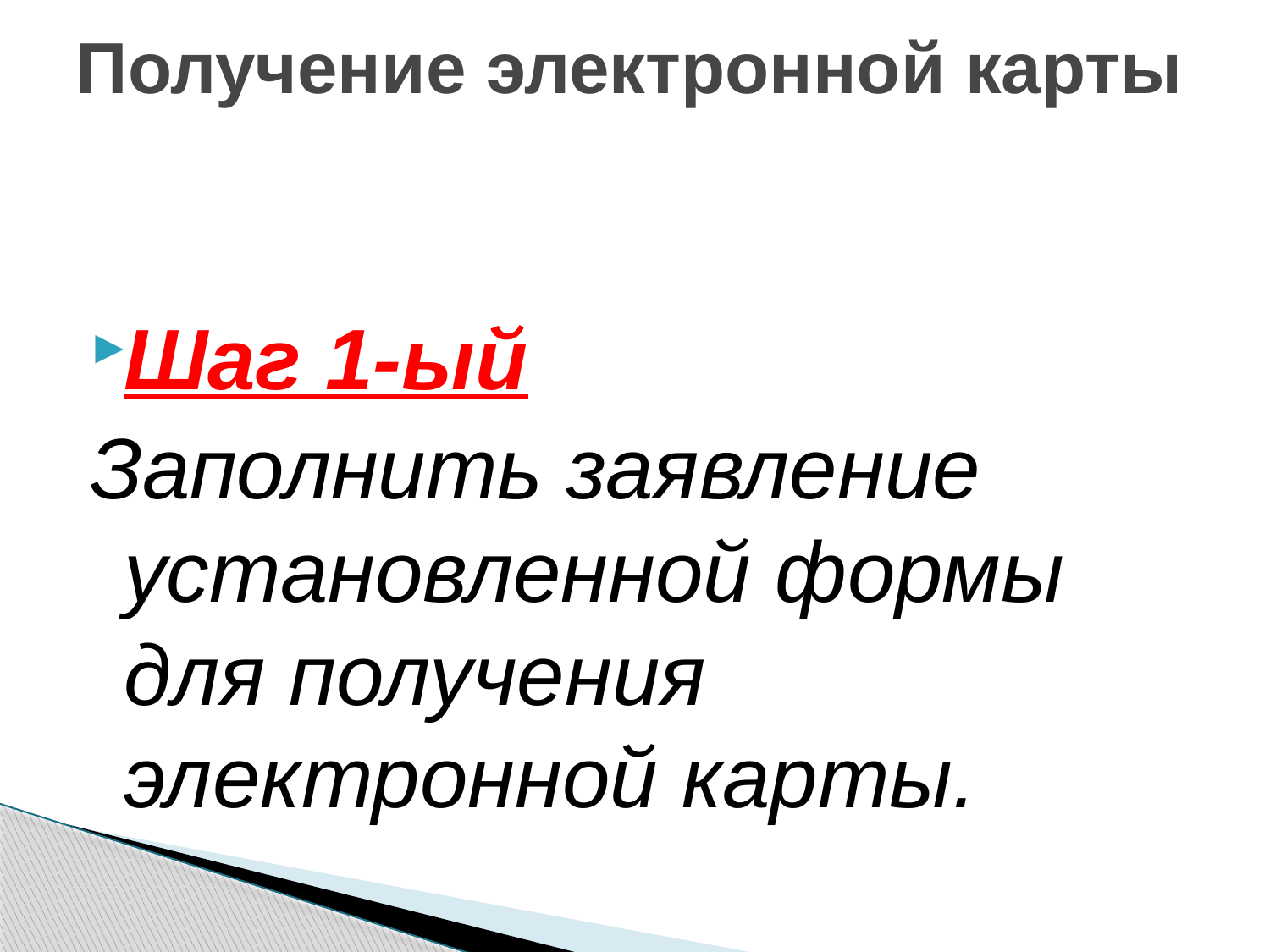

# Получение электронной карты

Шаг 1-ый
Заполнить заявление установленной формы для получения электронной карты.